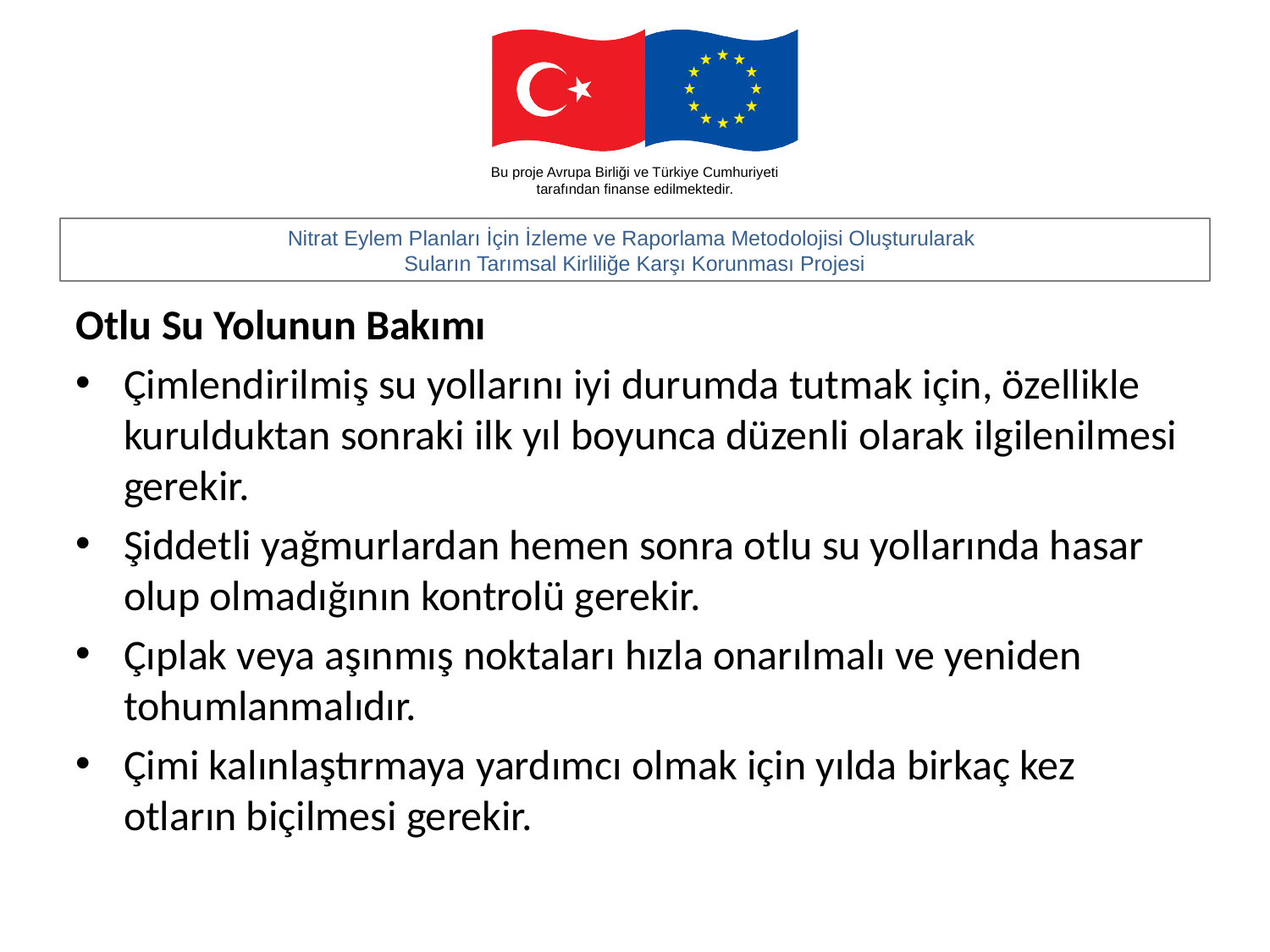

#
Otlu Su Yolunun Bakımı
Çimlendirilmiş su yollarını iyi durumda tutmak için, özellikle kurulduktan sonraki ilk yıl boyunca düzenli olarak ilgilenilmesi gerekir.
Şiddetli yağmurlardan hemen sonra otlu su yollarında hasar olup olmadığının kontrolü gerekir.
Çıplak veya aşınmış noktaları hızla onarılmalı ve yeniden tohumlanmalıdır.
Çimi kalınlaştırmaya yardımcı olmak için yılda birkaç kez otların biçilmesi gerekir.